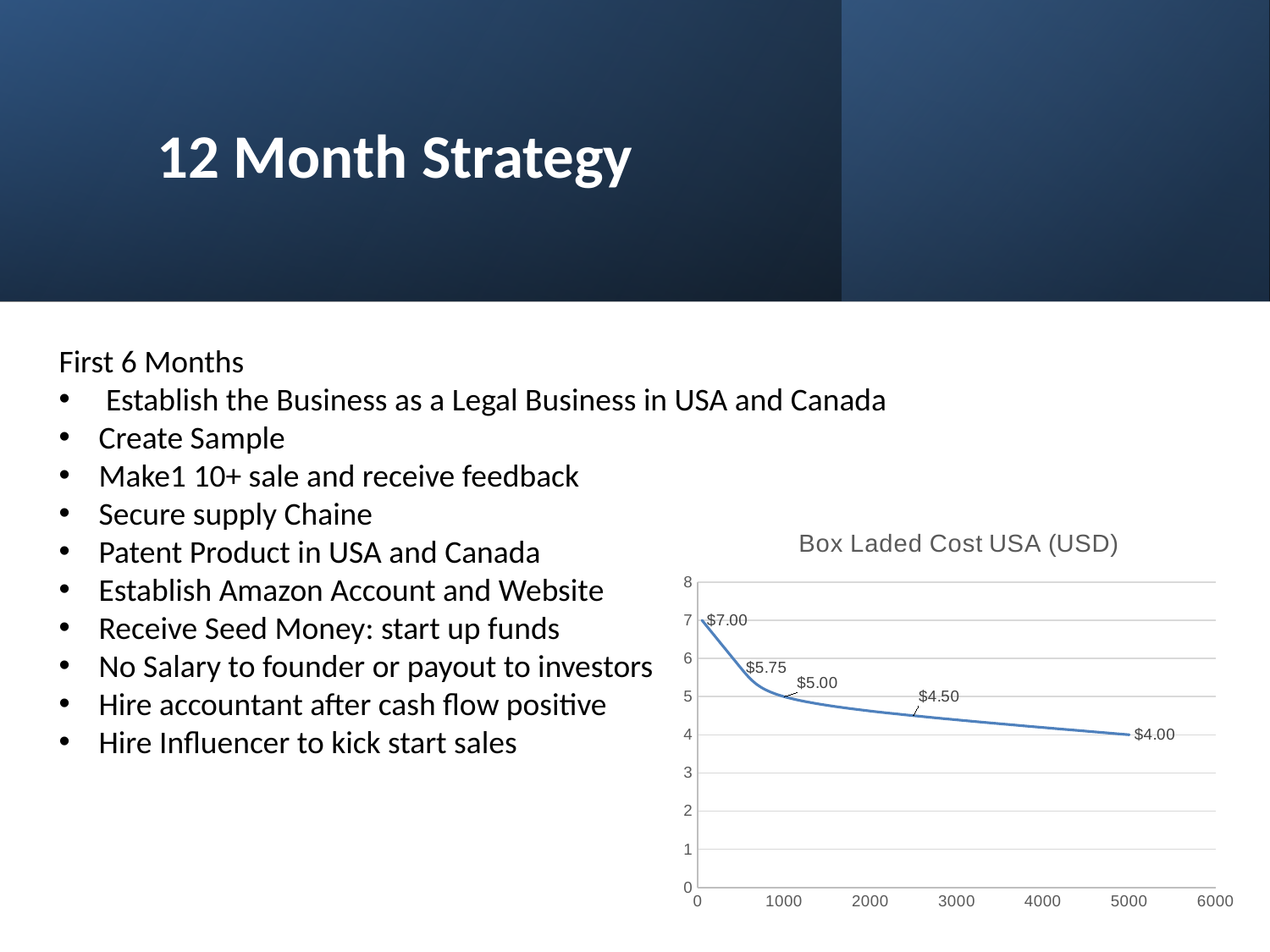

12 Month Strategy
First 6 Months
 Establish the Business as a Legal Business in USA and Canada
Create Sample
Make1 10+ sale and receive feedback
Secure supply Chaine
Patent Product in USA and Canada
Establish Amazon Account and Website
Receive Seed Money: start up funds
No Salary to founder or payout to investors
Hire accountant after cash flow positive
Hire Influencer to kick start sales

### Chart: Box Laded Cost USA (USD)

| Category |  |
|---|---|